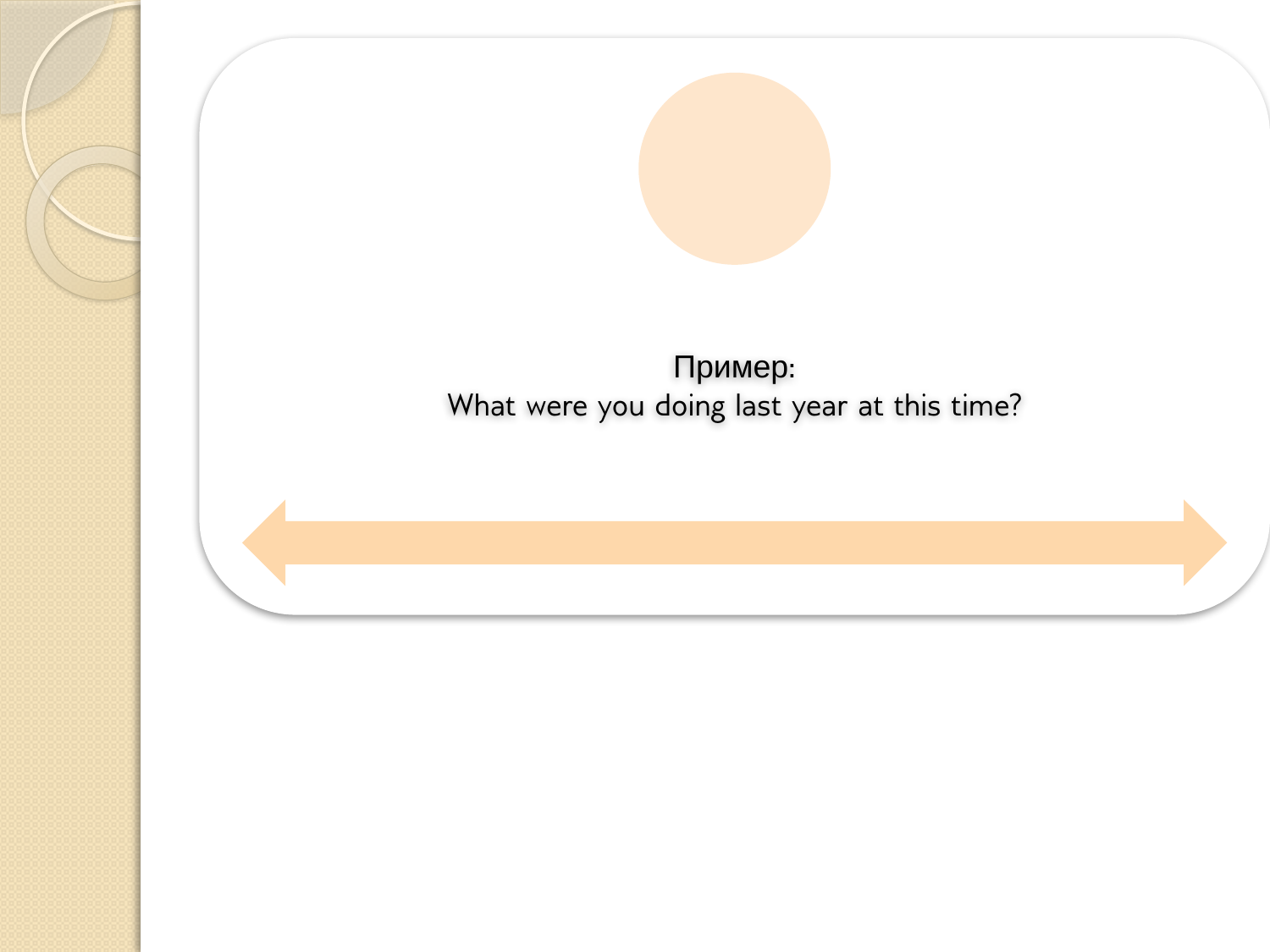

Пример:
What were you doing last year at this time?